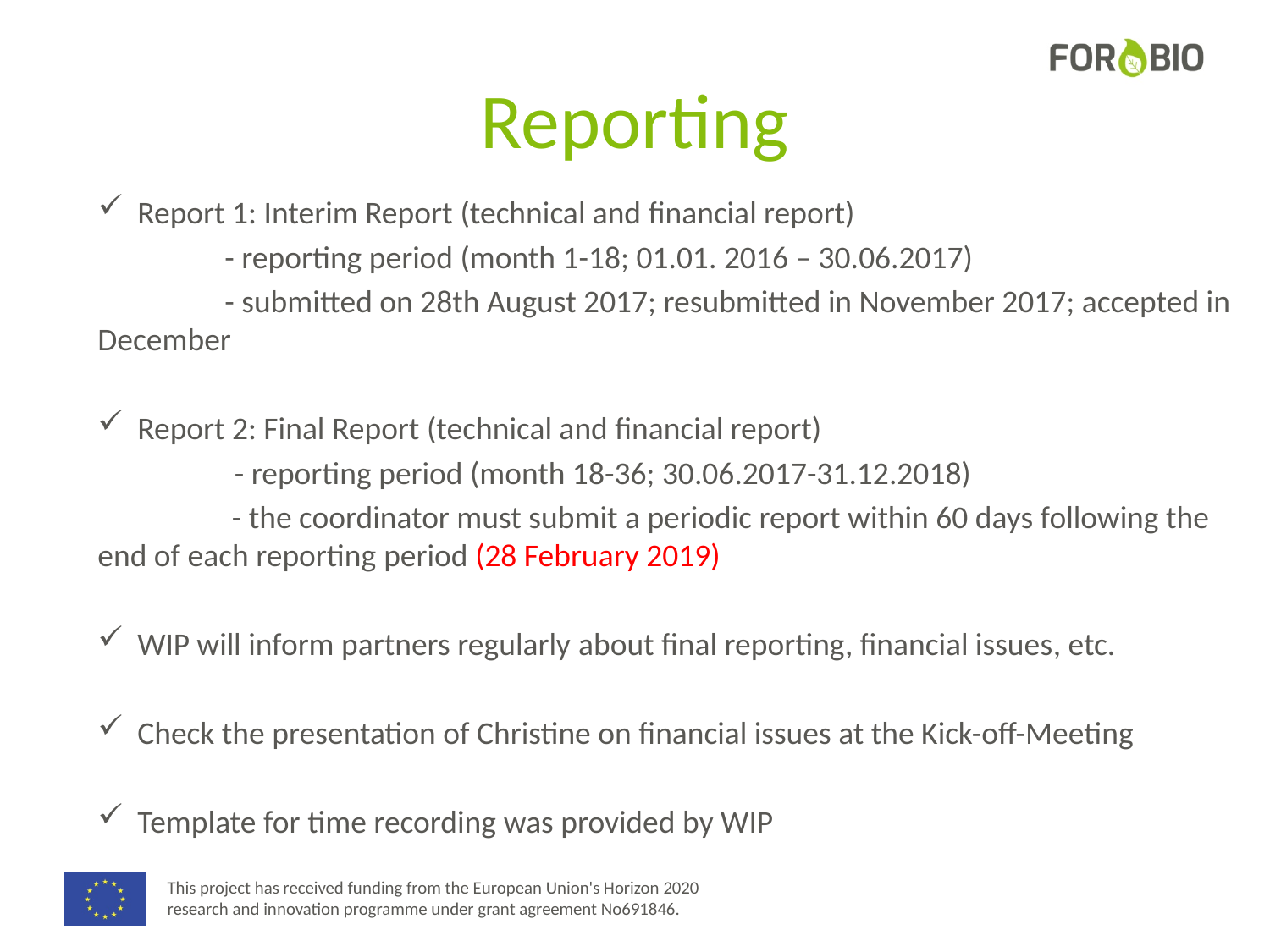

# Reporting
Report 1: Interim Report (technical and financial report)
	- reporting period (month 1-18; 01.01. 2016 – 30.06.2017)
	- submitted on 28th August 2017; resubmitted in November 2017; accepted in 	December

Report 2: Final Report (technical and financial report)
                   - reporting period (month 18-36; 30.06.2017-31.12.2018)
	 - the coordinator must submit a periodic report within 60 days following the 	end of each reporting period (28 February 2019)

WIP will inform partners regularly about final reporting, financial issues, etc.

Check the presentation of Christine on financial issues at the Kick-off-Meeting

Template for time recording was provided by WIP